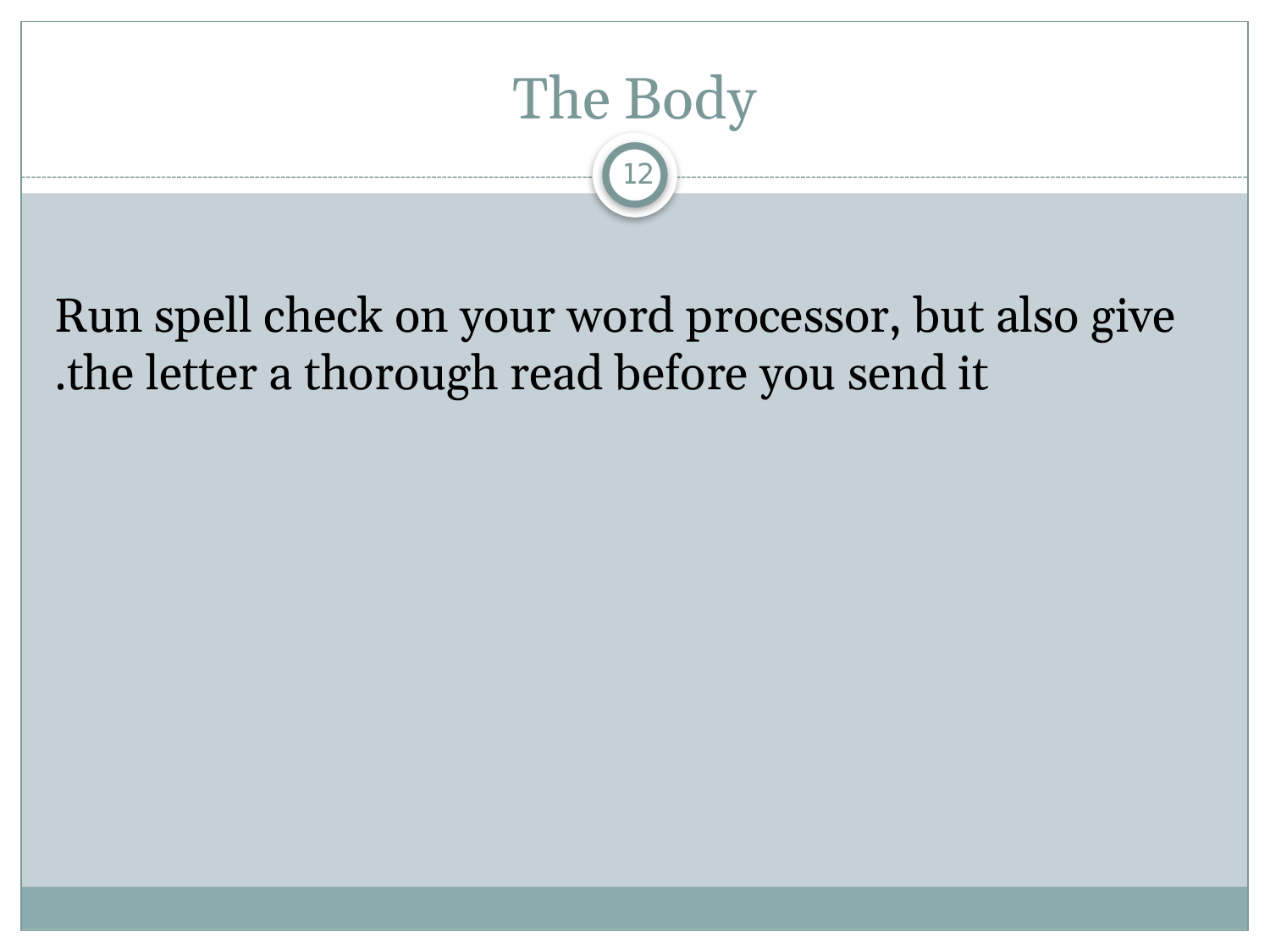

# The Body
12

Run spell check on your word processor, but also give the letter a thorough read before you send it.